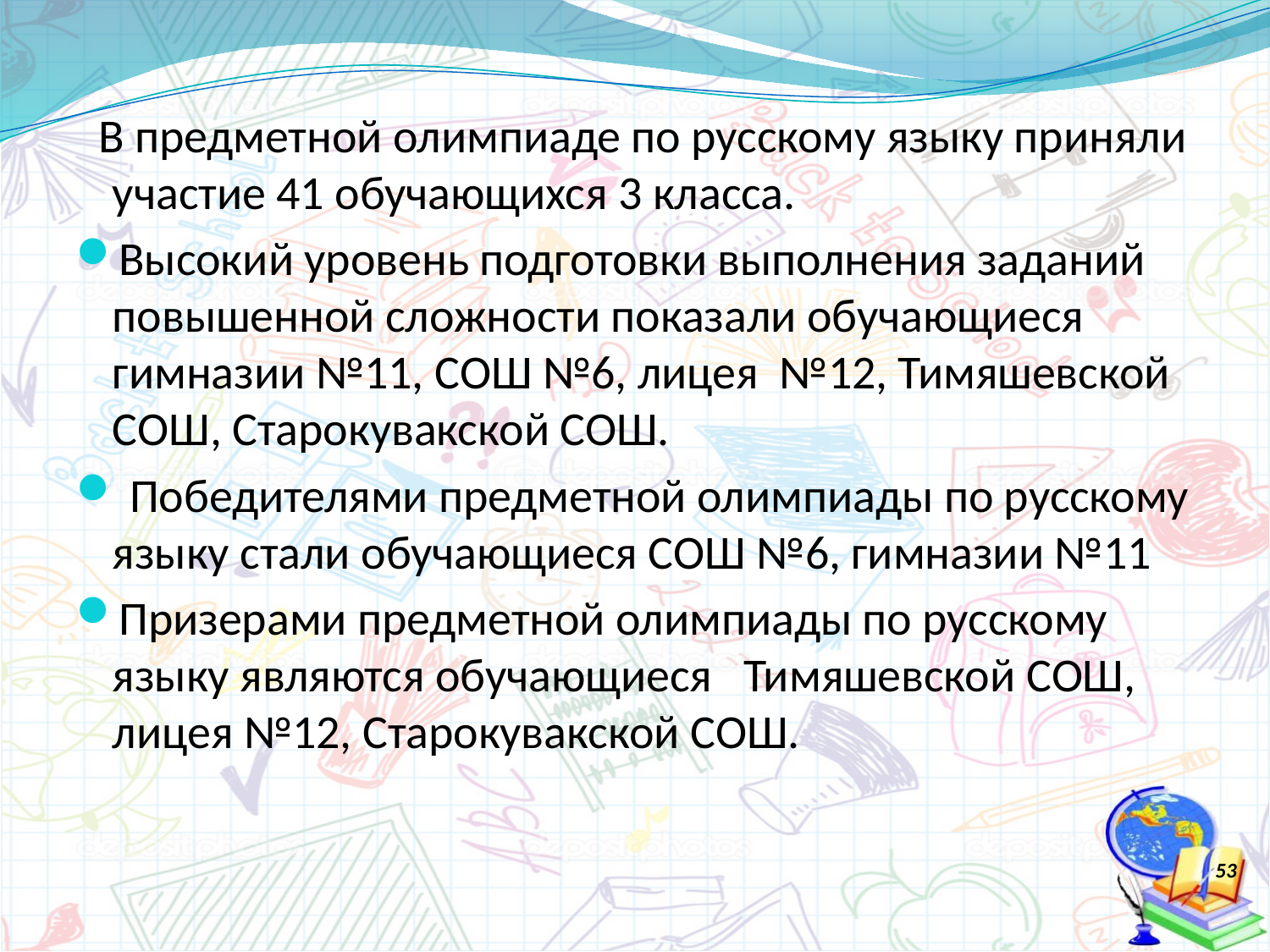

#
  В предметной олимпиаде по русскому языку приняли участие 41 обучающихся 3 класса.
Высокий уровень подготовки выполнения заданий повышенной сложности показали обучающиеся гимназии №11, СОШ №6, лицея  №12, Тимяшевской СОШ, Старокувакской СОШ.
 Победителями предметной олимпиады по русскому языку стали обучающиеся СОШ №6, гимназии №11
Призерами предметной олимпиады по русскому языку являются обучающиеся   Тимяшевской СОШ,  лицея №12, Старокувакской СОШ.

53